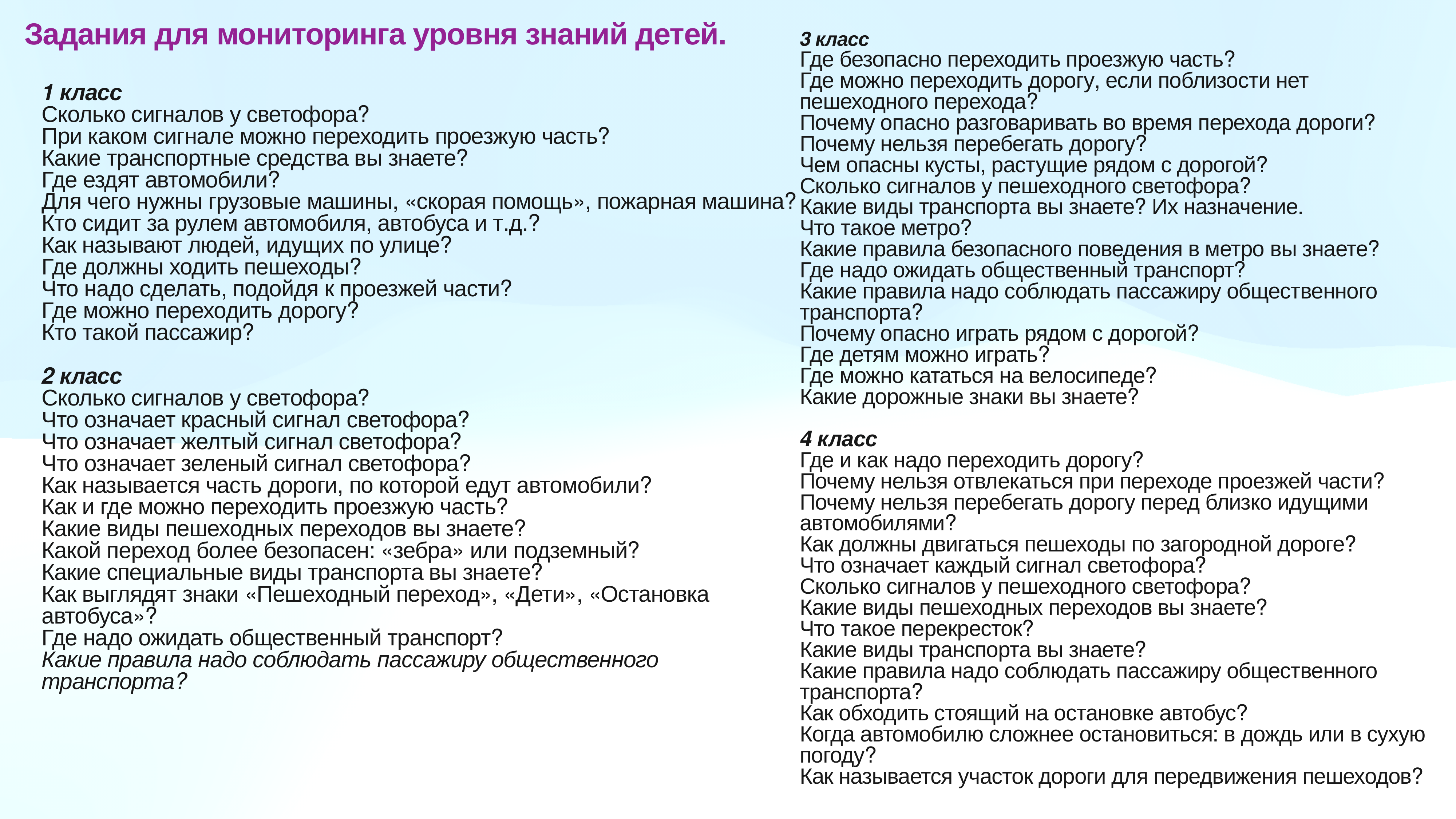

3 класс
Где безопасно переходить проезжую часть?
Где можно переходить дорогу, если поблизости нет пешеходного перехода?
Почему опасно разговаривать во время перехода дороги?
Почему нельзя перебегать дорогу?
Чем опасны кусты, растущие рядом с дорогой?
Сколько сигналов у пешеходного светофора?
Какие виды транспорта вы знаете? Их назначение.
Что такое метро?
Какие правила безопасного поведения в метро вы знаете?
Где надо ожидать общественный транспорт?
Какие правила надо соблюдать пассажиру общественного транспорта?
Почему опасно играть рядом с дорогой?
Где детям можно играть?
Где можно кататься на велосипеде?
Какие дорожные знаки вы знаете?

4 класс
Где и как надо переходить дорогу?
Почему нельзя отвлекаться при переходе проезжей части?
Почему нельзя перебегать дорогу перед близко идущими автомобилями?
Как должны двигаться пешеходы по загородной дороге?
Что означает каждый сигнал светофора?
Сколько сигналов у пешеходного светофора?
Какие виды пешеходных переходов вы знаете?
Что такое перекресток?
Какие виды транспорта вы знаете?
Какие правила надо соблюдать пассажиру общественного транспорта?
Как обходить стоящий на остановке автобус?
Когда автомобилю сложнее остановиться: в дождь или в сухую погоду?
Как называется участок дороги для передвижения пешеходов?
Задания для мониторинга уровня знаний детей.
1 класс
Сколько сигналов у светофора?
При каком сигнале можно переходить проезжую часть?
Какие транспортные средства вы знаете?
Где ездят автомобили?
Для чего нужны грузовые машины, «скорая помощь», пожарная машина?
Кто сидит за рулем автомобиля, автобуса и т.д.?
Как называют людей, идущих по улице?
Где должны ходить пешеходы?
Что надо сделать, подойдя к проезжей части?
Где можно переходить дорогу?
Кто такой пассажир?

2 класс
Сколько сигналов у светофора?
Что означает красный сигнал светофора?
Что означает желтый сигнал светофора?
Что означает зеленый сигнал светофора?
Как называется часть дороги, по которой едут автомобили?
Как и где можно переходить проезжую часть?
Какие виды пешеходных переходов вы знаете?
Какой переход более безопасен: «зебра» или подземный?
Какие специальные виды транспорта вы знаете?
Как выглядят знаки «Пешеходный переход», «Дети», «Остановка автобуса»?
Где надо ожидать общественный транспорт?
Какие правила надо соблюдать пассажиру общественного транспорта?